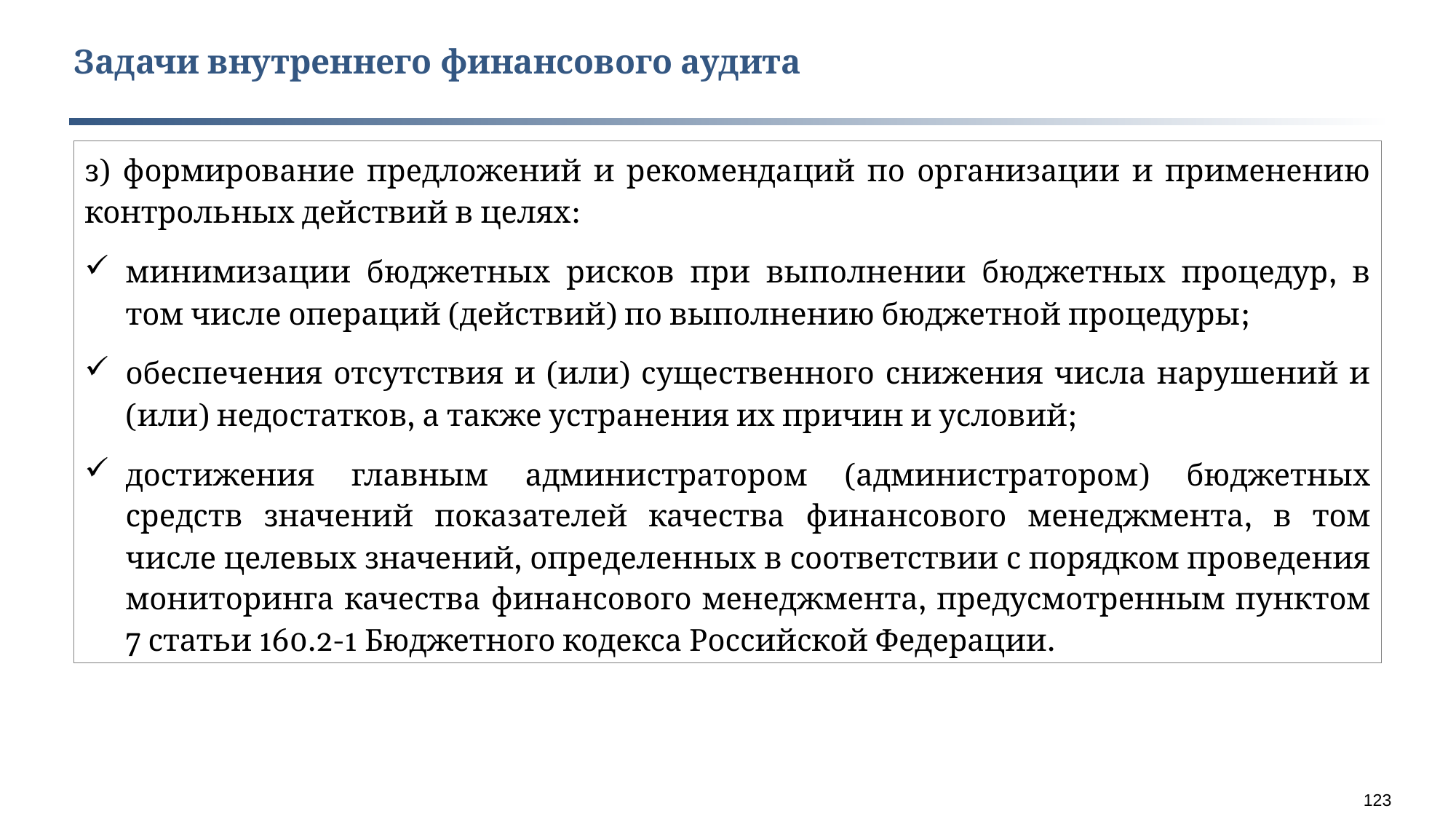

Задачи внутреннего финансового аудита
з) формирование предложений и рекомендаций по организации и применению контрольных действий в целях:
минимизации бюджетных рисков при выполнении бюджетных процедур, в том числе операций (действий) по выполнению бюджетной процедуры;
обеспечения отсутствия и (или) существенного снижения числа нарушений и (или) недостатков, а также устранения их причин и условий;
достижения главным администратором (администратором) бюджетных средств значений показателей качества финансового менеджмента, в том числе целевых значений, определенных в соответствии с порядком проведения мониторинга качества финансового менеджмента, предусмотренным пунктом 7 статьи 160.2-1 Бюджетного кодекса Российской Федерации.